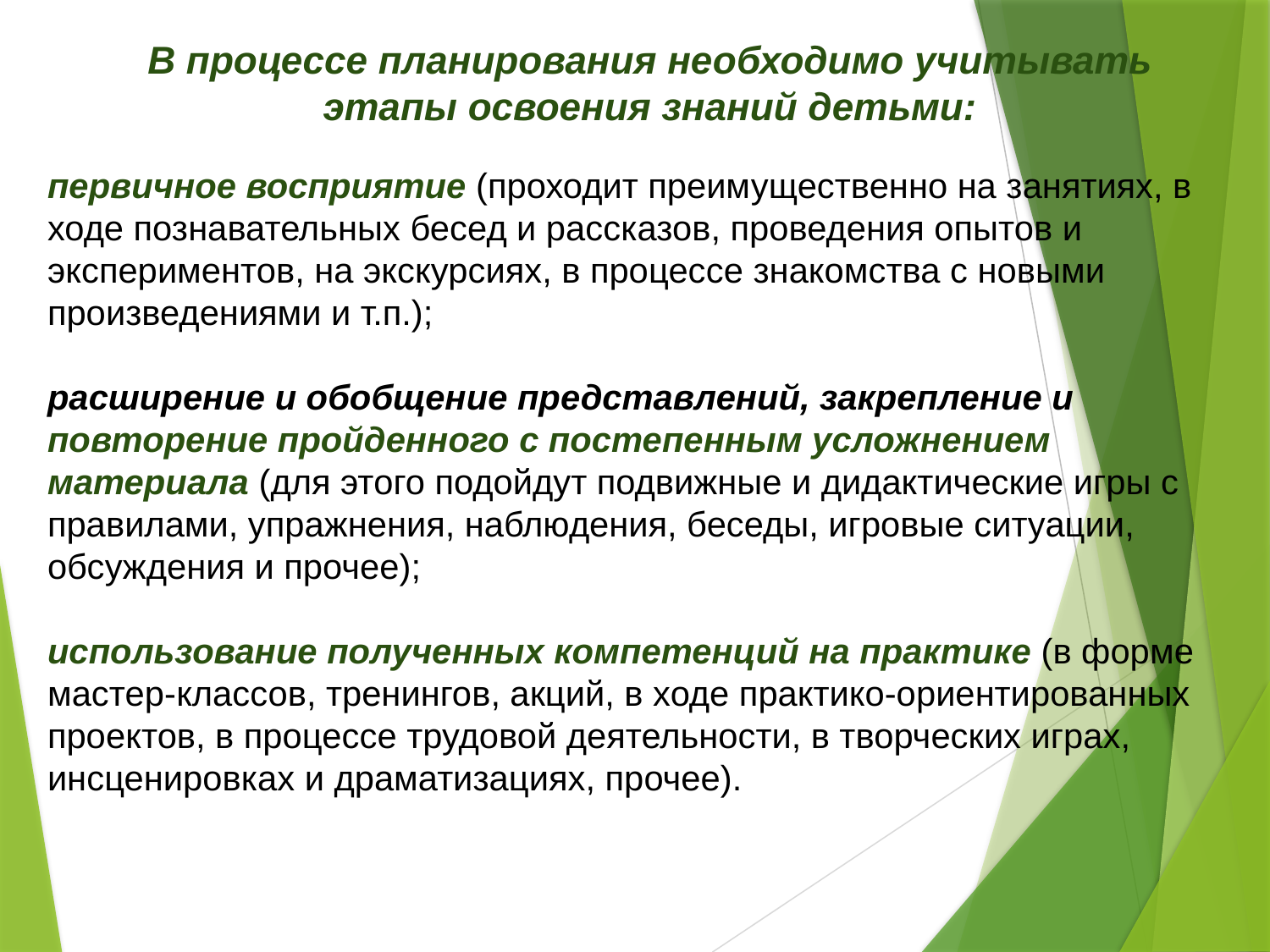

В процессе планирования необходимо учитывать
этапы освоения знаний детьми:
первичное восприятие (проходит преимущественно на занятиях, в ходе познавательных бесед и рассказов, проведения опытов и экспериментов, на экскурсиях, в процессе знакомства с новыми произведениями и т.п.);

расширение и обобщение представлений, закрепление и
повторение пройденного с постепенным усложнением материала (для этого подойдут подвижные и дидактические игры с правилами, упражнения, наблюдения, беседы, игровые ситуации, обсуждения и прочее);

использование полученных компетенций на практике (в форме мастер-классов, тренингов, акций, в ходе практико-ориентированных проектов, в процессе трудовой деятельности, в творческих играх, инсценировках и драматизациях, прочее).